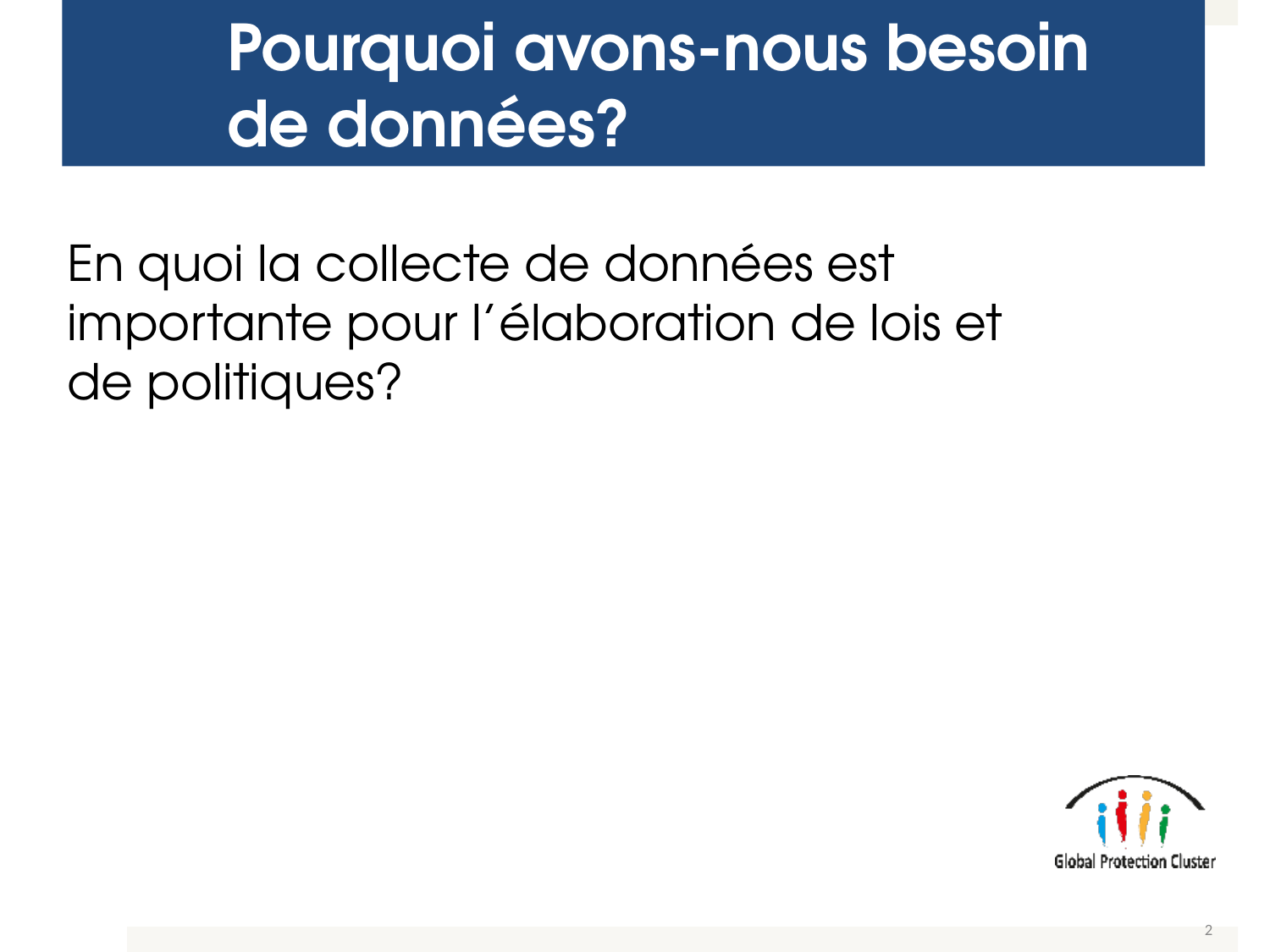

# Pourquoi avons-nous besoin de données?
En quoi la collecte de données est importante pour l’élaboration de lois et de politiques?